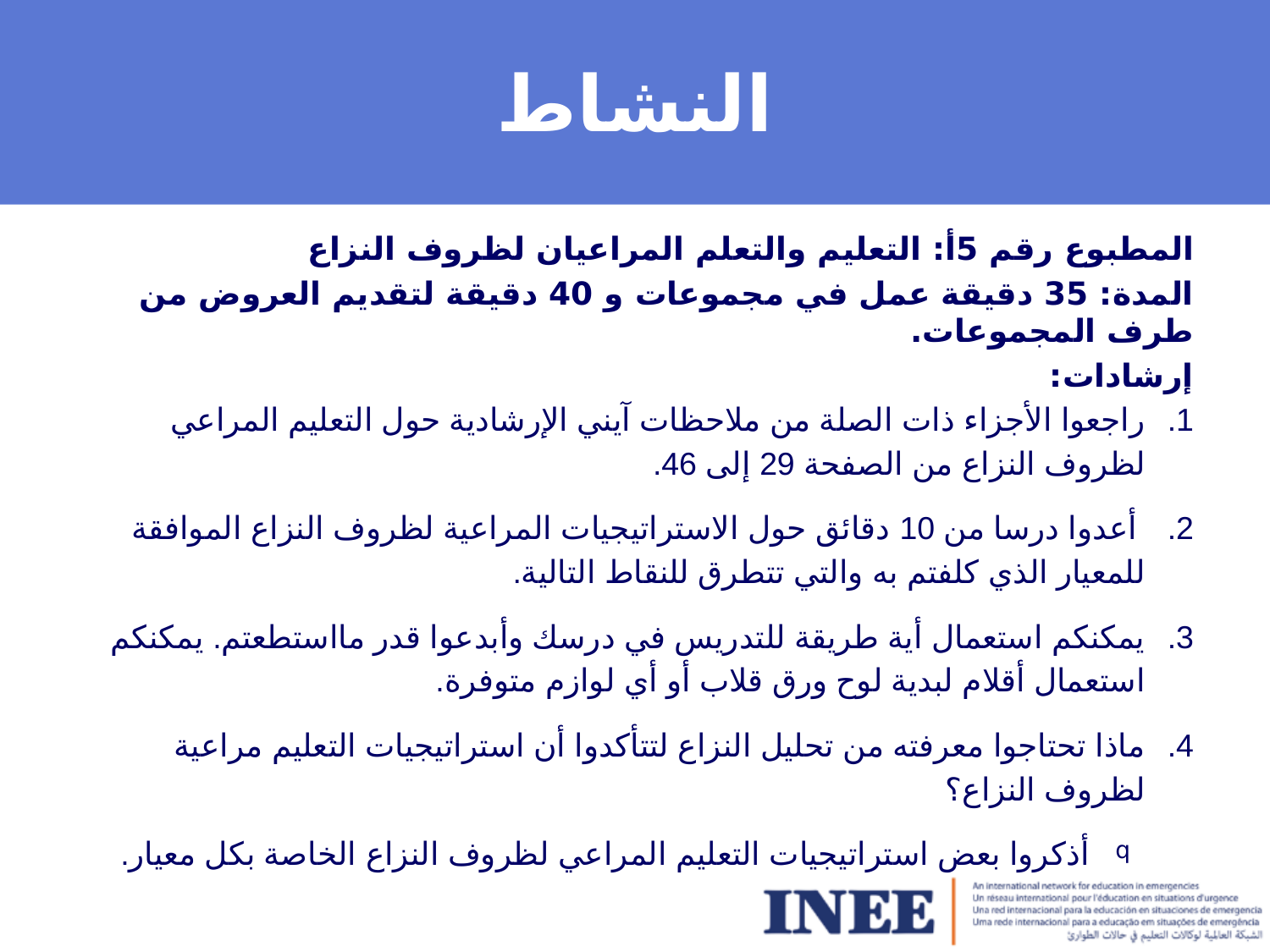

# النشاط
المطبوع رقم 5أ: التعليم والتعلم المراعيان لظروف النزاع
المدة: 35 دقيقة عمل في مجموعات و 40 دقيقة لتقديم العروض من طرف المجموعات.
إرشادات:
راجعوا الأجزاء ذات الصلة من ملاحظات آيني الإرشادية حول التعليم المراعي لظروف النزاع من الصفحة 29 إلى 46.
 أعدوا درسا من 10 دقائق حول الاستراتيجيات المراعية لظروف النزاع الموافقة للمعيار الذي كلفتم به والتي تتطرق للنقاط التالية.
يمكنكم استعمال أية طريقة للتدريس في درسك وأبدعوا قدر مااستطعتم. يمكنكم استعمال أقلام لبدية لوح ورق قلاب أو أي لوازم متوفرة.
ماذا تحتاجوا معرفته من تحليل النزاع لتتأكدوا أن استراتيجيات التعليم مراعية لظروف النزاع؟
أذكروا بعض استراتيجيات التعليم المراعي لظروف النزاع الخاصة بكل معيار.